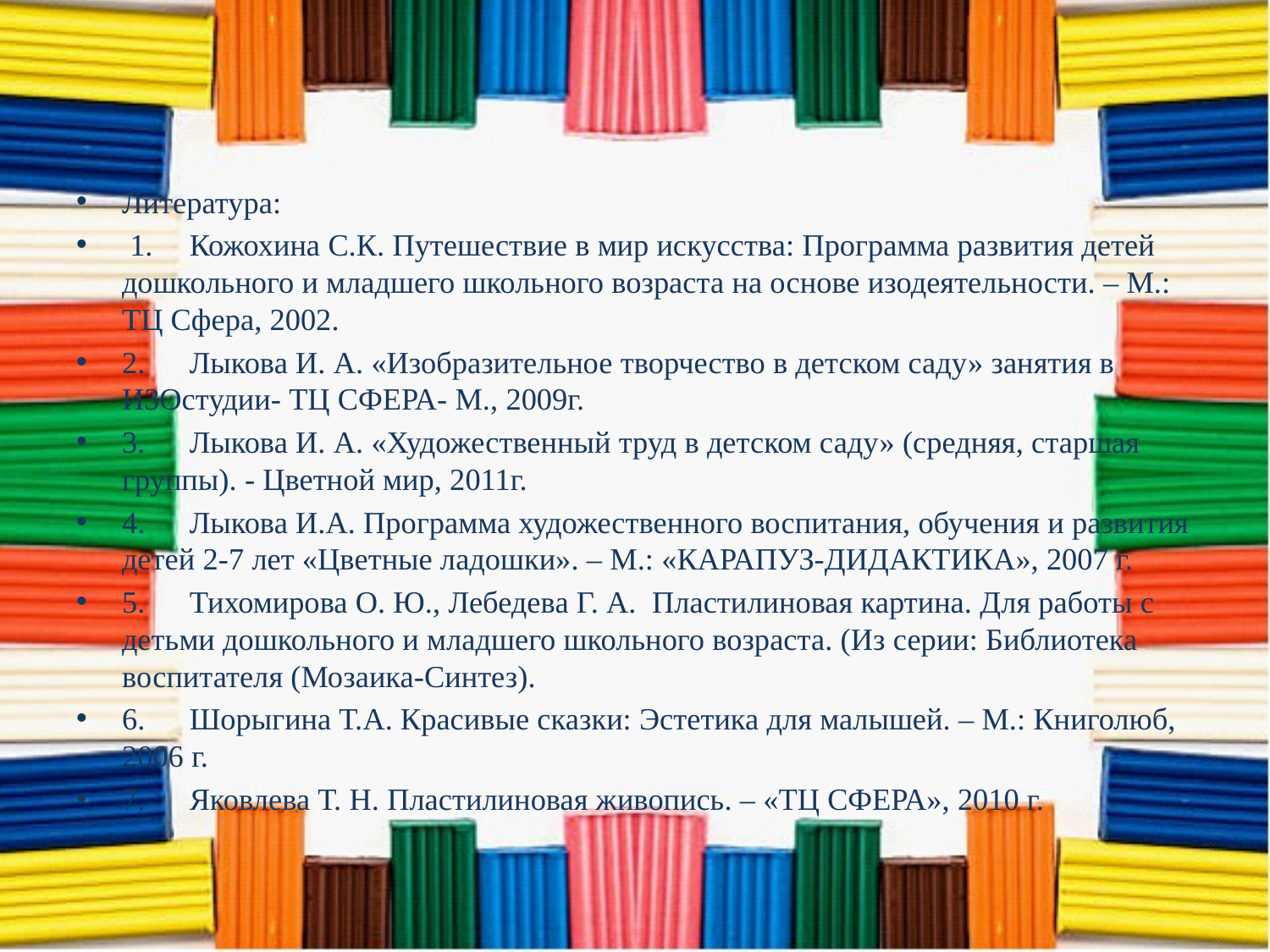

Литература:
 1.	Кожохина С.К. Путешествие в мир искусства: Программа развития детей дошкольного и младшего школьного возраста на основе изодеятельности. – М.: ТЦ Сфера, 2002.
2.	Лыкова И. А. «Изобразительное творчество в детском саду» занятия в ИЗОстудии- ТЦ СФЕРА- М., 2009г.
3.	Лыкова И. А. «Художественный труд в детском саду» (средняя, старшая группы). - Цветной мир, 2011г.
4.	Лыкова И.А. Программа художественного воспитания, обучения и развития детей 2-7 лет «Цветные ладошки». – М.: «КАРАПУЗ-ДИДАКТИКА», 2007 г.
5.	Тихомирова О. Ю., Лебедева Г. А.  Пластилиновая картина. Для работы с детьми дошкольного и младшего школьного возраста. (Из серии: Библиотека воспитателя (Мозаика-Синтез).
6.	Шорыгина Т.А. Красивые сказки: Эстетика для малышей. – М.: Книголюб, 2006 г.
7.	Яковлева Т. Н. Пластилиновая живопись. – «ТЦ СФЕРА», 2010 г.